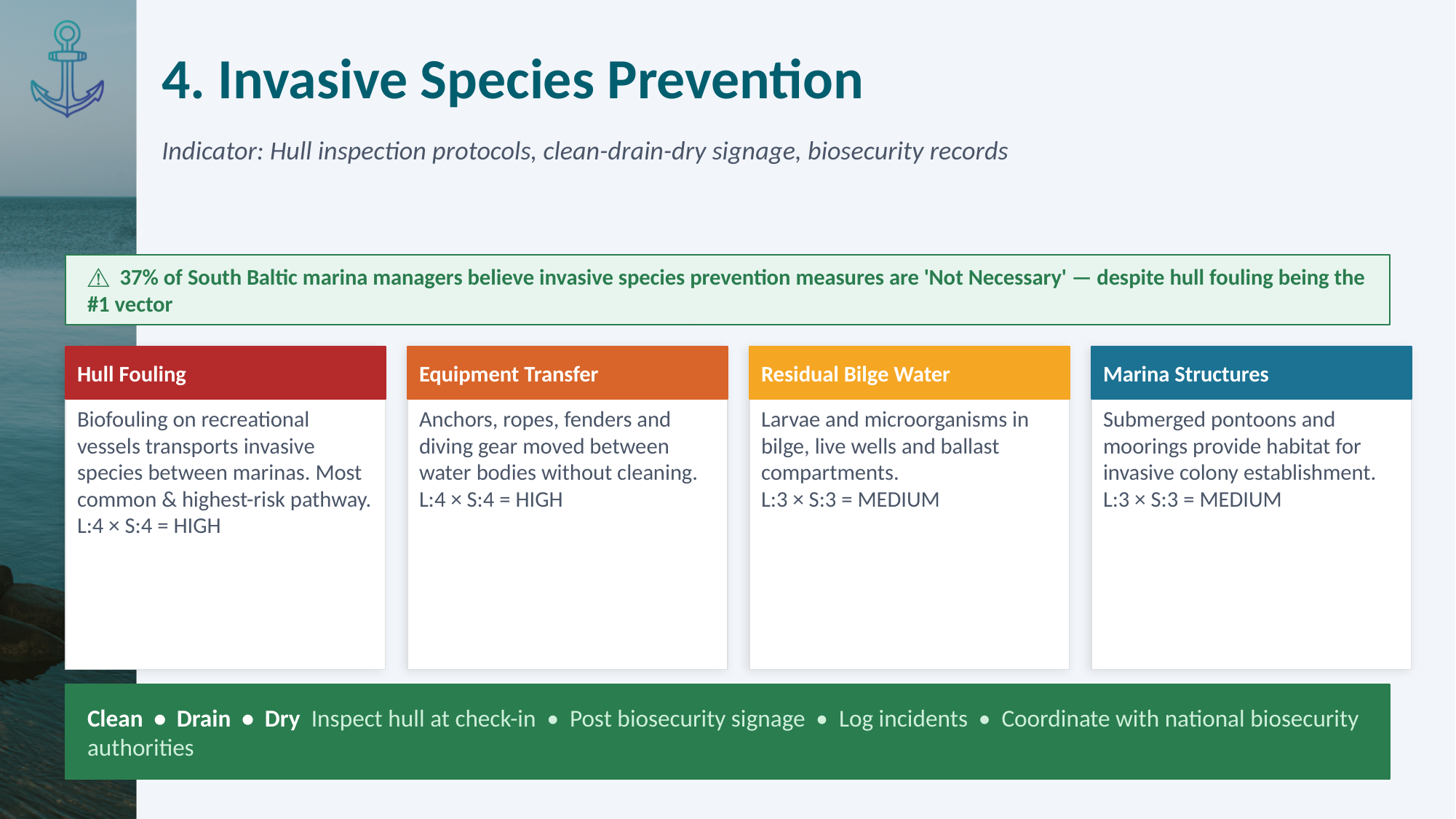

4. Invasive Species Prevention
Indicator: Hull inspection protocols, clean-drain-dry signage, biosecurity records

⚠  37% of South Baltic marina managers believe invasive species prevention measures are 'Not Necessary' — despite hull fouling being the #1 vector

Hull Fouling

Equipment Transfer

Residual Bilge Water

Marina Structures
Biofouling on recreational vessels transports invasive species between marinas. Most common & highest-risk pathway.
L:4 × S:4 = HIGH
Anchors, ropes, fenders and diving gear moved between water bodies without cleaning.
L:4 × S:4 = HIGH
Larvae and microorganisms in bilge, live wells and ballast compartments.
L:3 × S:3 = MEDIUM
Submerged pontoons and moorings provide habitat for invasive colony establishment.
L:3 × S:3 = MEDIUM

Clean  •  Drain  •  Dry  Inspect hull at check-in  •  Post biosecurity signage  •  Log incidents  •  Coordinate with national biosecurity authorities